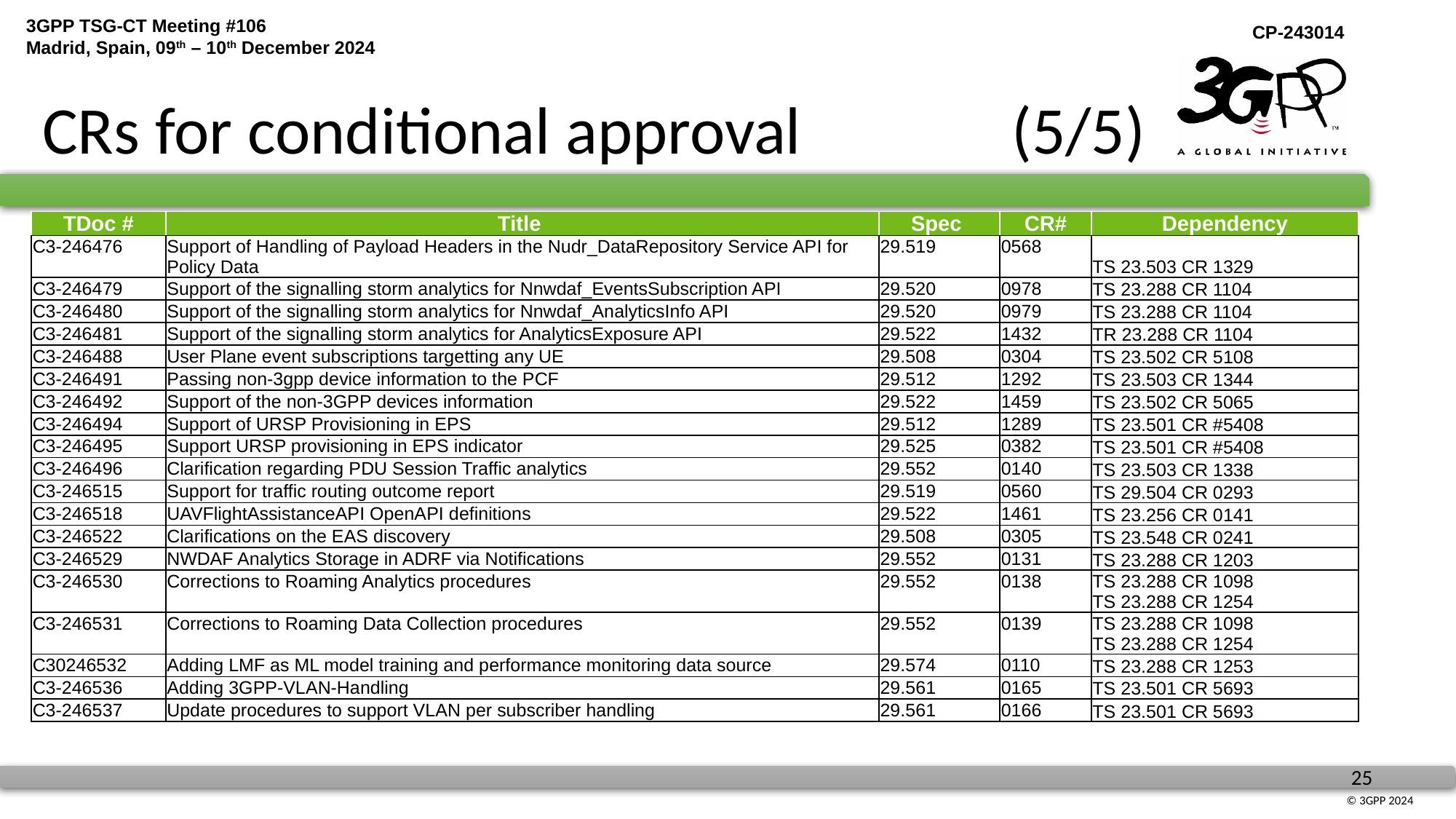

# CRs for conditional approval              (5/5)
| TDoc # | Title | Spec | CR# | Dependency |
| --- | --- | --- | --- | --- |
| C3-246476 | Support of Handling of Payload Headers in the Nudr\_DataRepository Service API for Policy Data | 29.519 | 0568 | TS 23.503 CR 1329 |
| C3-246479 | Support of the signalling storm analytics for Nnwdaf\_EventsSubscription API | 29.520 | 0978 | TS 23.288 CR 1104 |
| C3-246480 | Support of the signalling storm analytics for Nnwdaf\_AnalyticsInfo API | 29.520 | 0979 | TS 23.288 CR 1104 |
| C3-246481 | Support of the signalling storm analytics for AnalyticsExposure API | 29.522 | 1432 | TR 23.288 CR 1104 |
| C3-246488 | User Plane event subscriptions targetting any UE | 29.508 | 0304 | TS 23.502 CR 5108 |
| C3-246491 | Passing non-3gpp device information to the PCF | 29.512 | 1292 | TS 23.503 CR 1344 |
| C3-246492 | Support of the non-3GPP devices information | 29.522 | 1459 | TS 23.502 CR 5065 |
| C3-246494 | Support of URSP Provisioning in EPS | 29.512 | 1289 | TS 23.501 CR #5408 |
| C3-246495 | Support URSP provisioning in EPS indicator | 29.525 | 0382 | TS 23.501 CR #5408 |
| C3-246496 | Clarification regarding PDU Session Traffic analytics | 29.552 | 0140 | TS 23.503 CR 1338 |
| C3-246515 | Support for traffic routing outcome report | 29.519 | 0560 | TS 29.504 CR 0293 |
| C3-246518 | UAVFlightAssistanceAPI OpenAPI definitions | 29.522 | 1461 | TS 23.256 CR 0141 |
| C3-246522 | Clarifications on the EAS discovery | 29.508 | 0305 | TS 23.548 CR 0241 |
| C3-246529 | NWDAF Analytics Storage in ADRF via Notifications | 29.552 | 0131 | TS 23.288 CR 1203 |
| C3-246530 | Corrections to Roaming Analytics procedures | 29.552 | 0138 | TS 23.288 CR 1098 TS 23.288 CR 1254 |
| C3-246531 | Corrections to Roaming Data Collection procedures | 29.552 | 0139 | TS 23.288 CR 1098 TS 23.288 CR 1254 |
| C30246532 | Adding LMF as ML model training and performance monitoring data source | 29.574 | 0110 | TS 23.288 CR 1253 |
| C3-246536 | Adding 3GPP-VLAN-Handling | 29.561 | 0165 | TS 23.501 CR 5693 |
| C3-246537 | Update procedures to support VLAN per subscriber handling | 29.561 | 0166 | TS 23.501 CR 5693 |